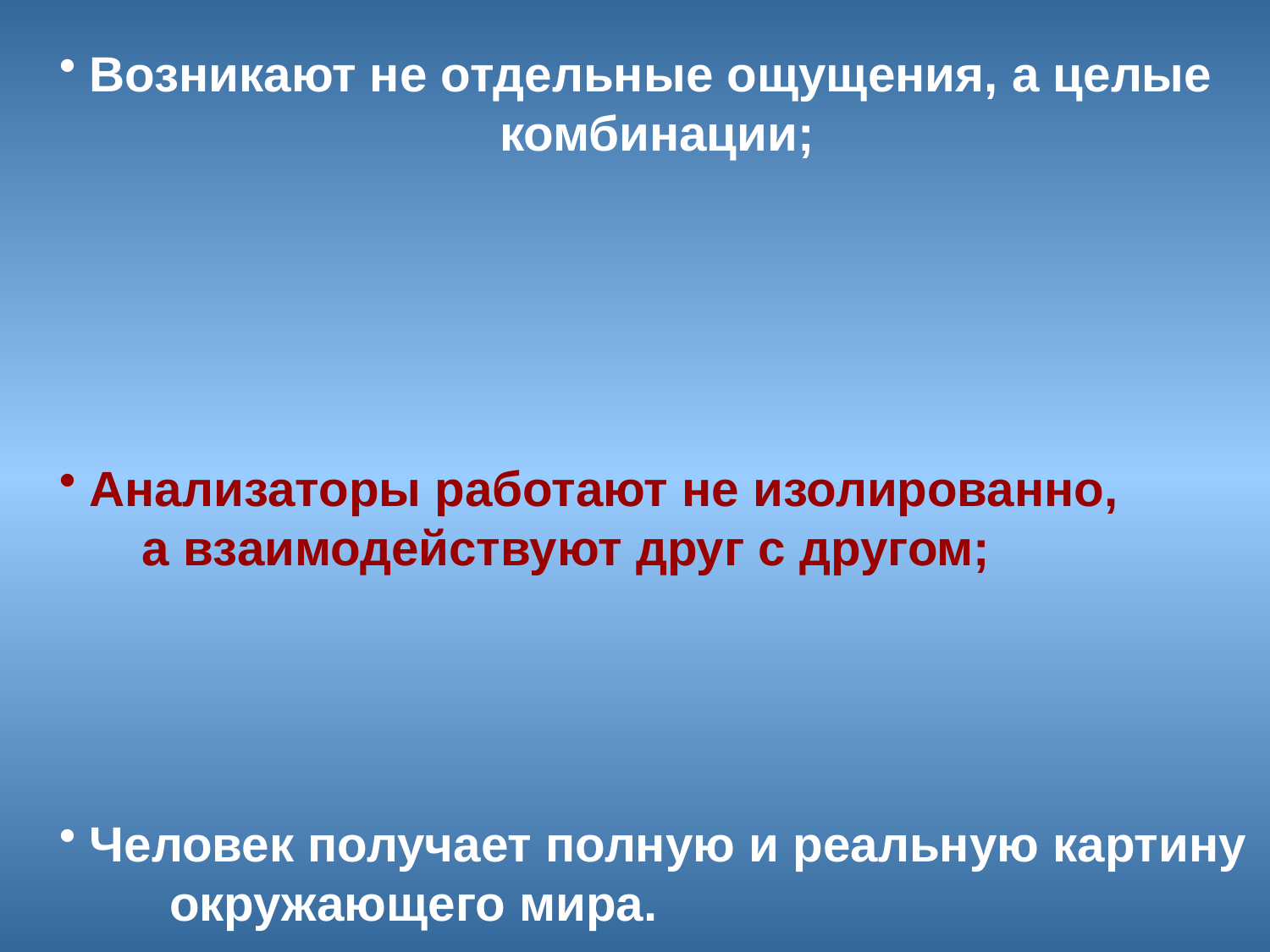

Возникают не отдельные ощущения, а целые
                                комбинации;

Анализаторы работают не изолированно,
      а взаимодействуют друг с другом;

Человек получает полную и реальную картину
        окружающего мира.